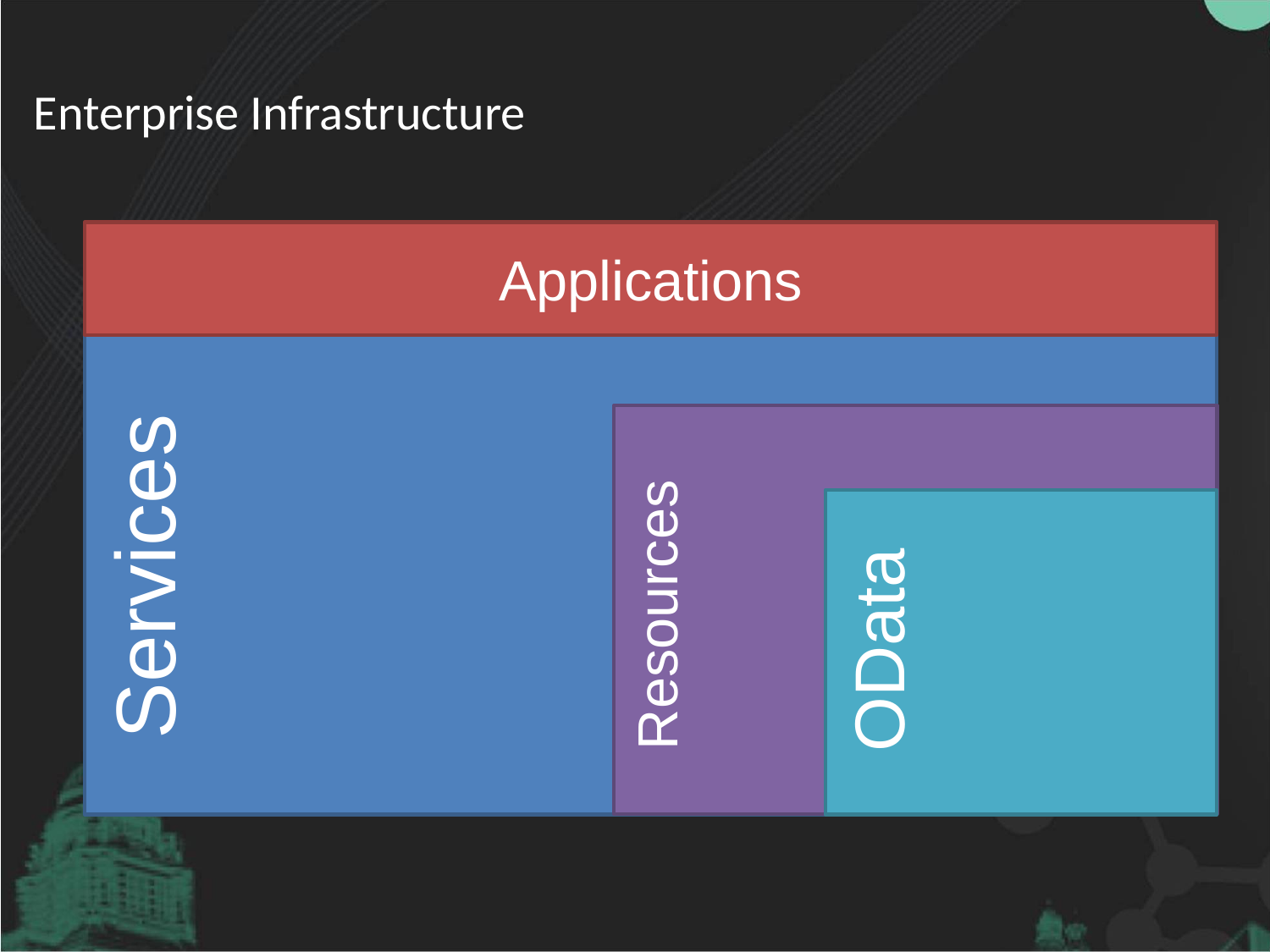

# Enterprise Infrastructure
Applications

Services

Resources

OData